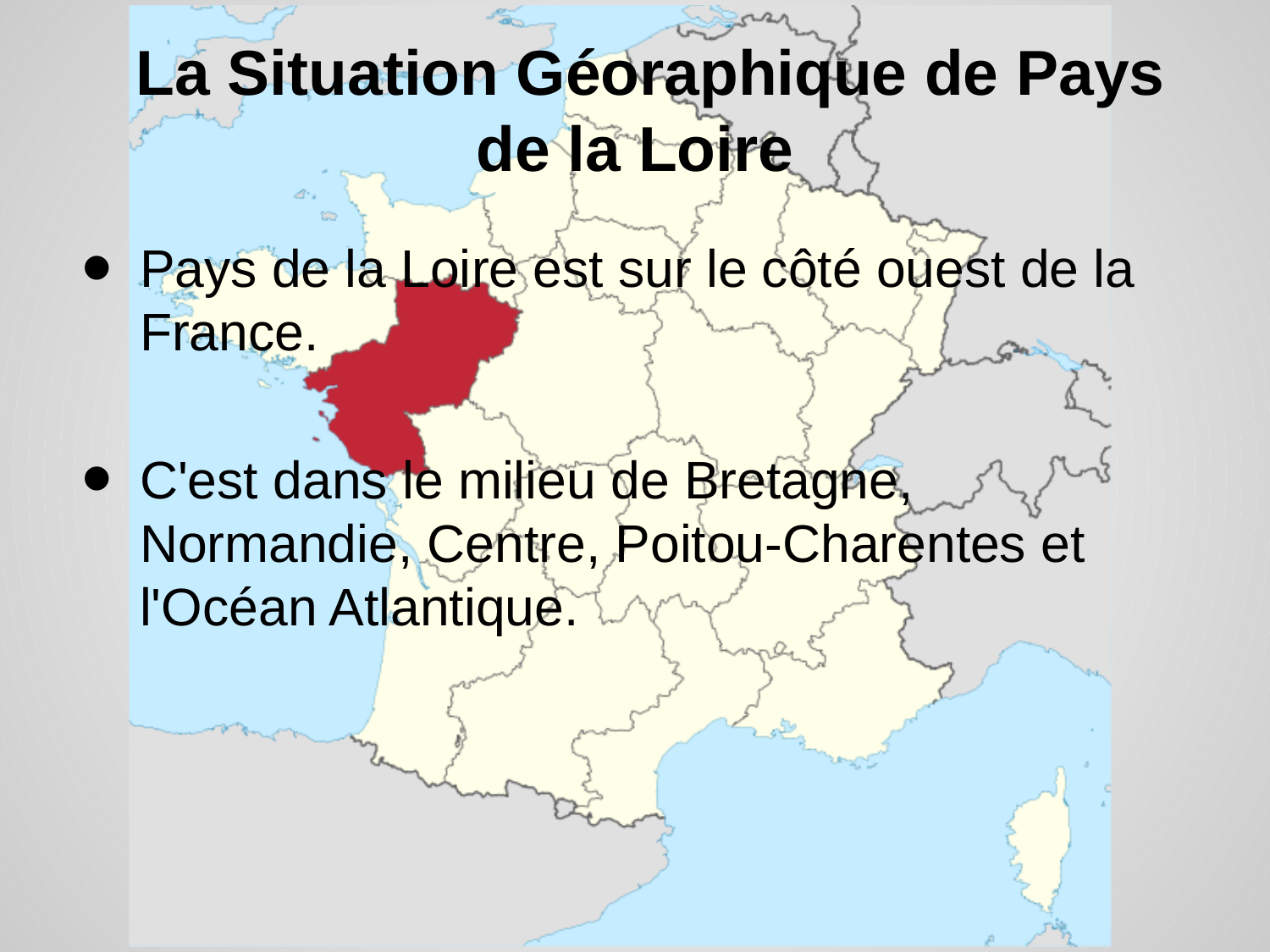

# La Situation Géoraphique de Pays de la Loire
Pays de la Loire est sur le côté ouest de la France.

C'est dans le milieu de Bretagne, Normandie, Centre, Poitou-Charentes et l'Océan Atlantique.